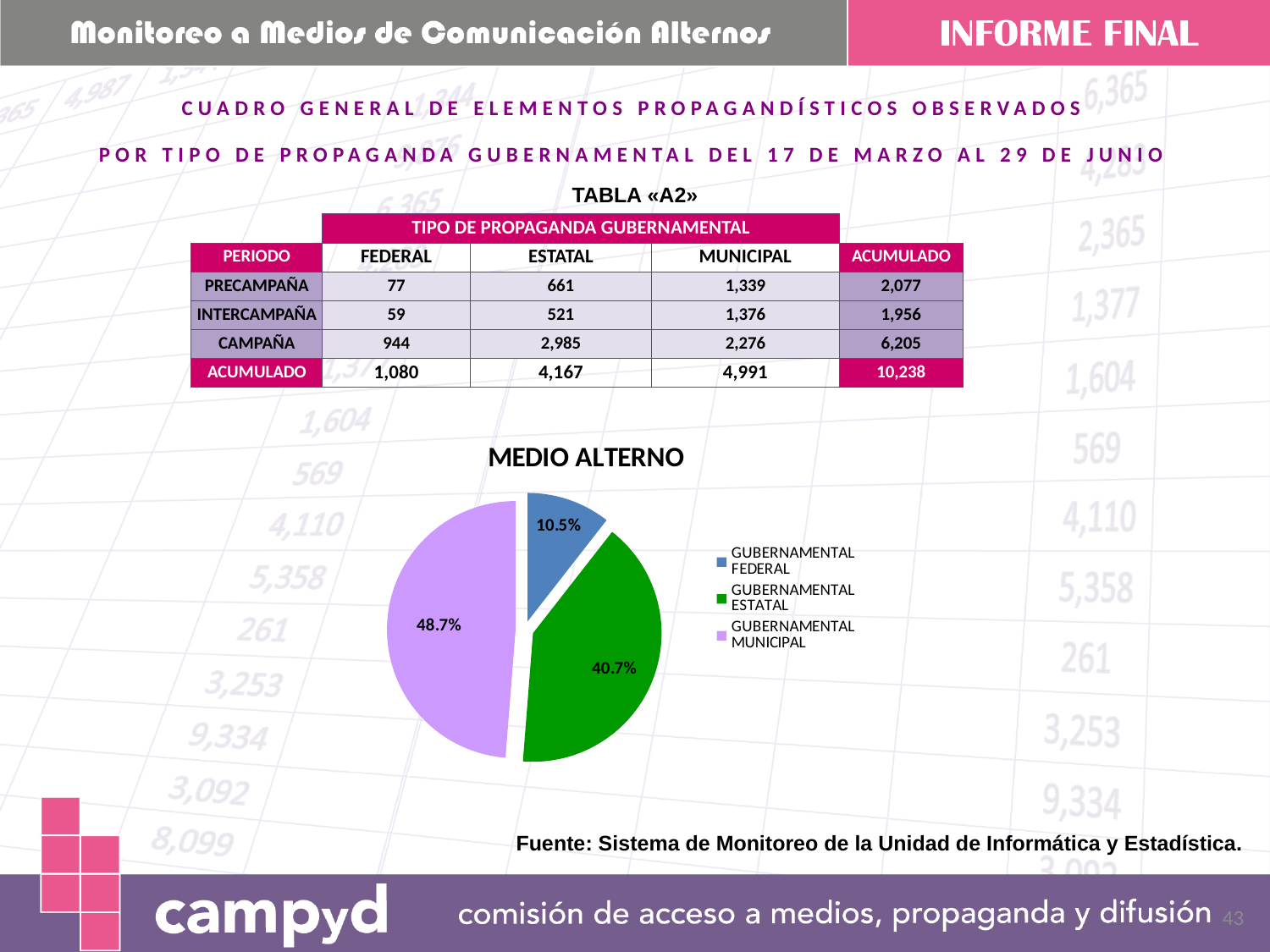

CUADRO GENERAL DE ELEMENTOS PROPAGANDÍSTICOS OBSERVADOS

POR TIPO DE PROPAGANDA GUBERNAMENTAL DEL 17 DE MARZO AL 29 DE JUNIO

TABLA «A2»
|  | TIPO DE PROPAGANDA GUBERNAMENTAL |  |  |  |
| --- | --- | --- | --- | --- |
| PERIODO | FEDERAL | ESTATAL | MUNICIPAL | ACUMULADO |
| PRECAMPAÑA | 77 | 661 | 1,339 | 2,077 |
| INTERCAMPAÑA | 59 | 521 | 1,376 | 1,956 |
| CAMPAÑA | 944 | 2,985 | 2,276 | 6,205 |
| ACUMULADO | 1,080 | 4,167 | 4,991 | 10,238 |

### Chart: MEDIO ALTERNO

| Category |  |
|---|---|
| GUBERNAMENTAL FEDERAL | 0.10548935338933385 |
| GUBERNAMENTAL ESTATAL | 0.40701308849384643 |
| GUBERNAMENTAL MUNICIPAL | 0.4874975581168197 |
Fuente: Sistema de Monitoreo de la Unidad de Informática y Estadística.
43